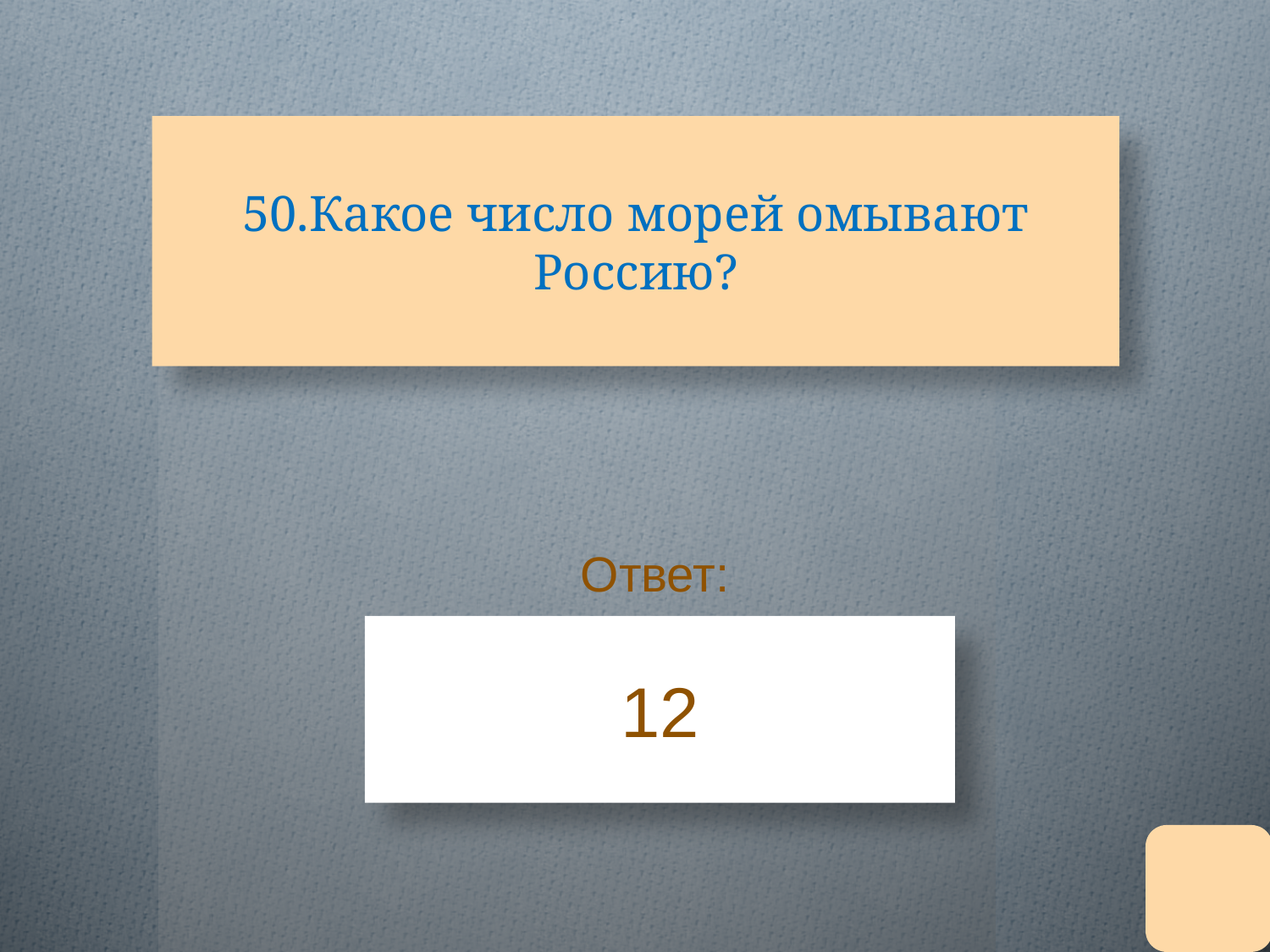

# 50.Какое число морей омывают Россию?
Ответ:
12